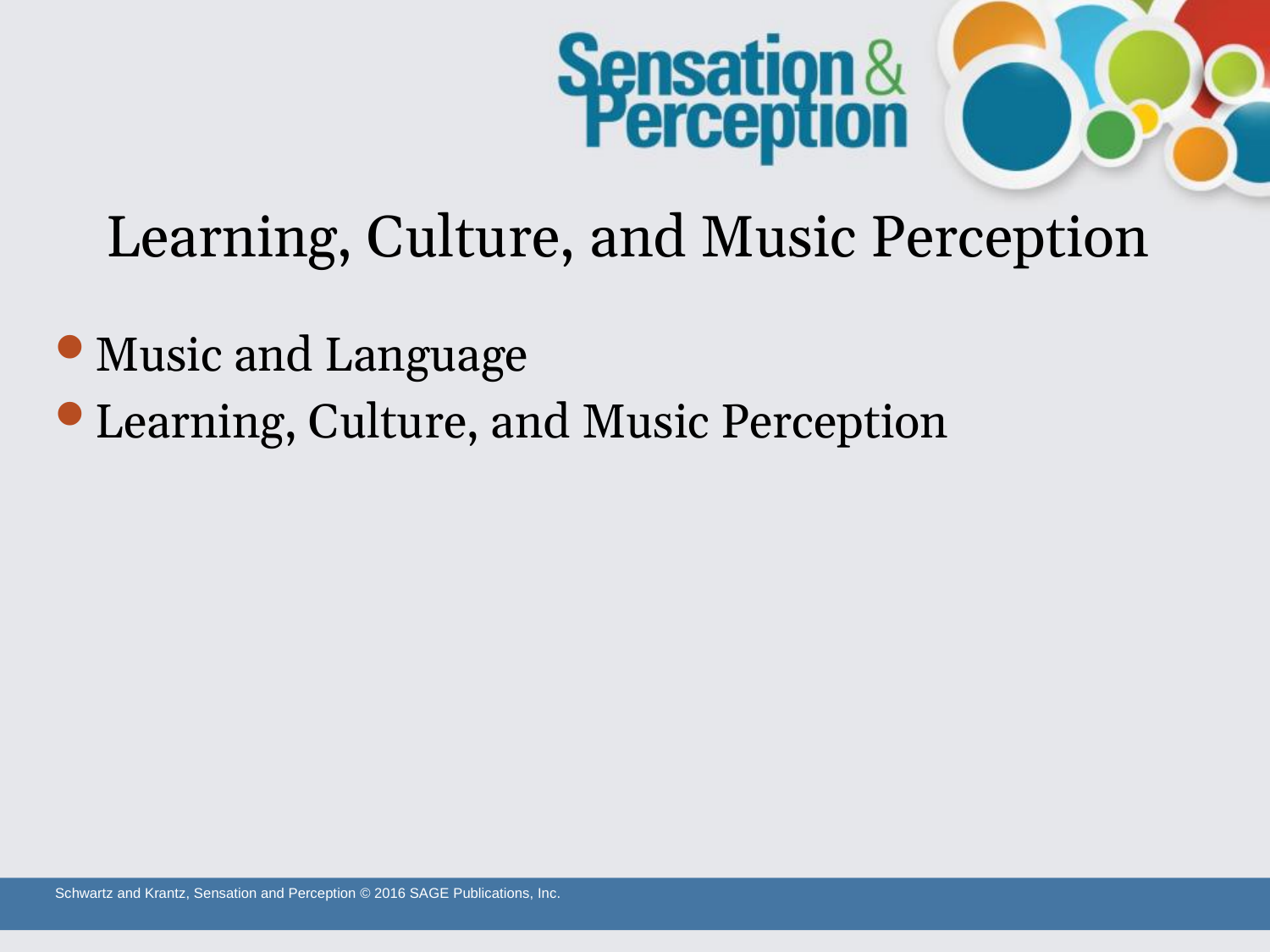

# Learning, Culture, and Music Perception
Music and Language
Learning, Culture, and Music Perception
Schwartz and Krantz, Sensation and Perception © 2016 SAGE Publications, Inc.